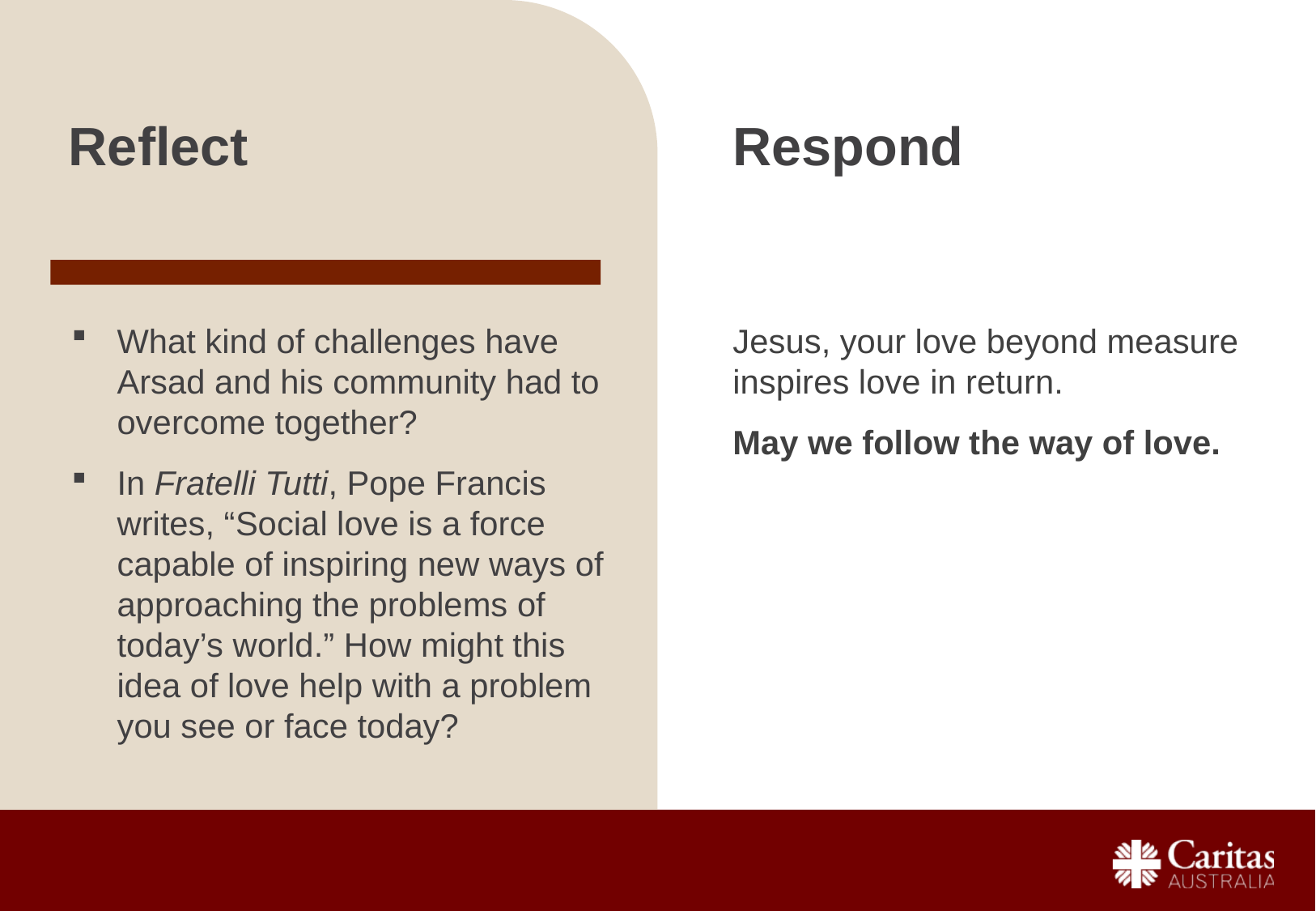

Respond
Reflect

What kind of challenges have Arsad and his community had to overcome together?
In Fratelli Tutti, Pope Francis writes, “Social love is a force capable of inspiring new ways of approaching the problems of today’s world.” How might this idea of love help with a problem you see or face today?

Jesus, your love beyond measure inspires love in return.
May we follow the way of love.